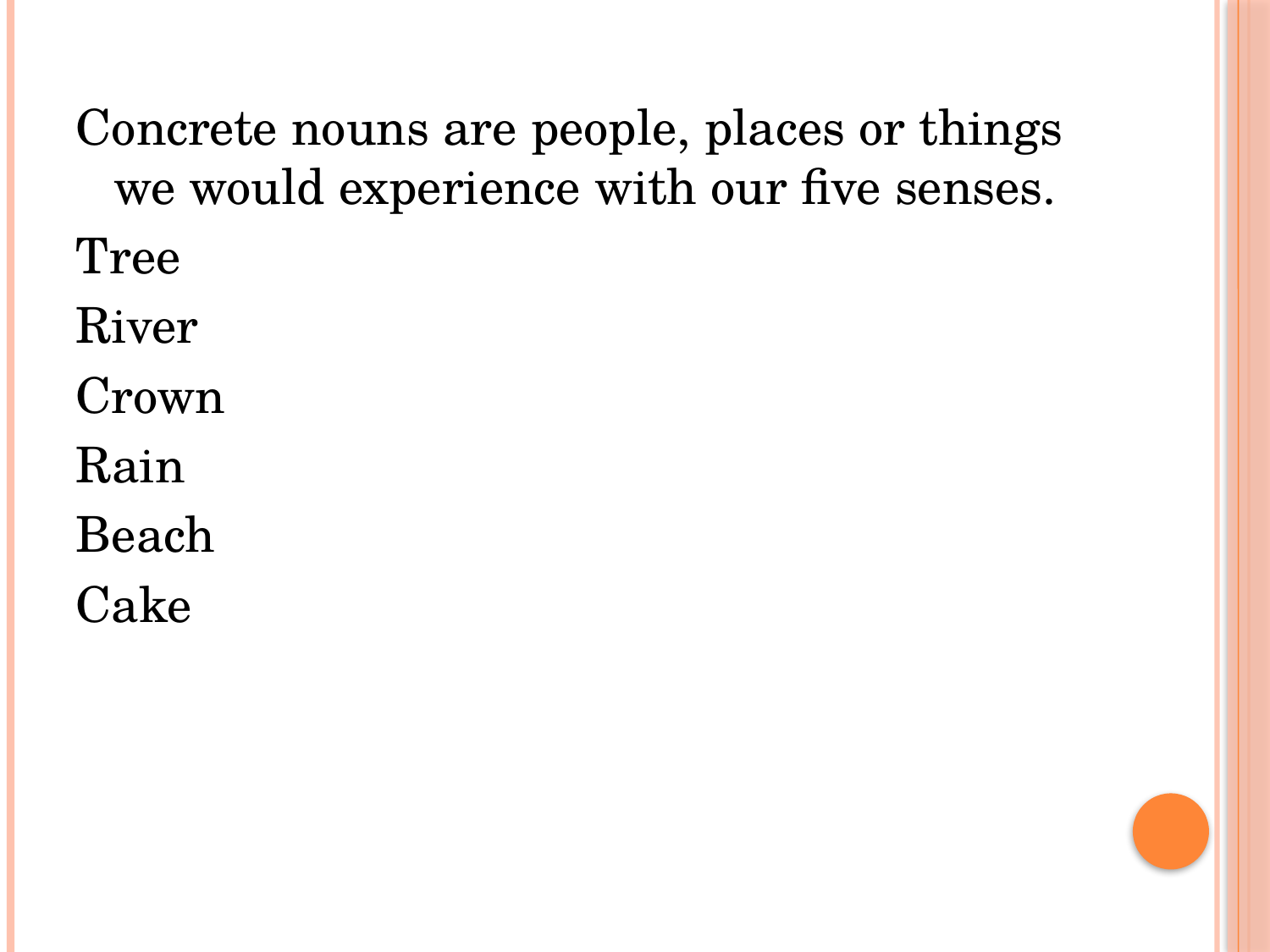

Concrete nouns are people, places or things we would experience with our five senses.
Tree
River
Crown
Rain
Beach
Cake